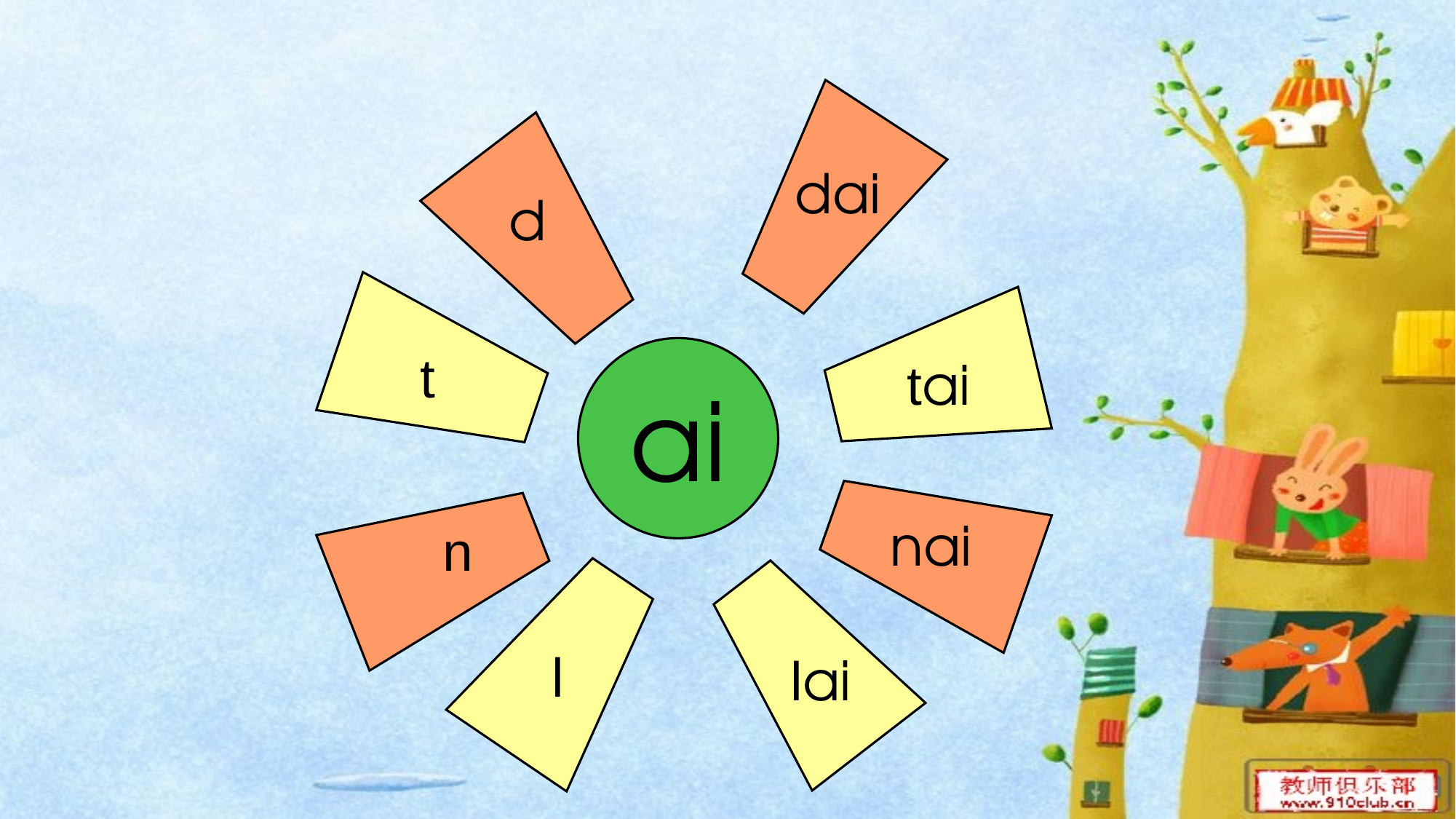

dai

d

t

tai
ai

nai

n

l

lai